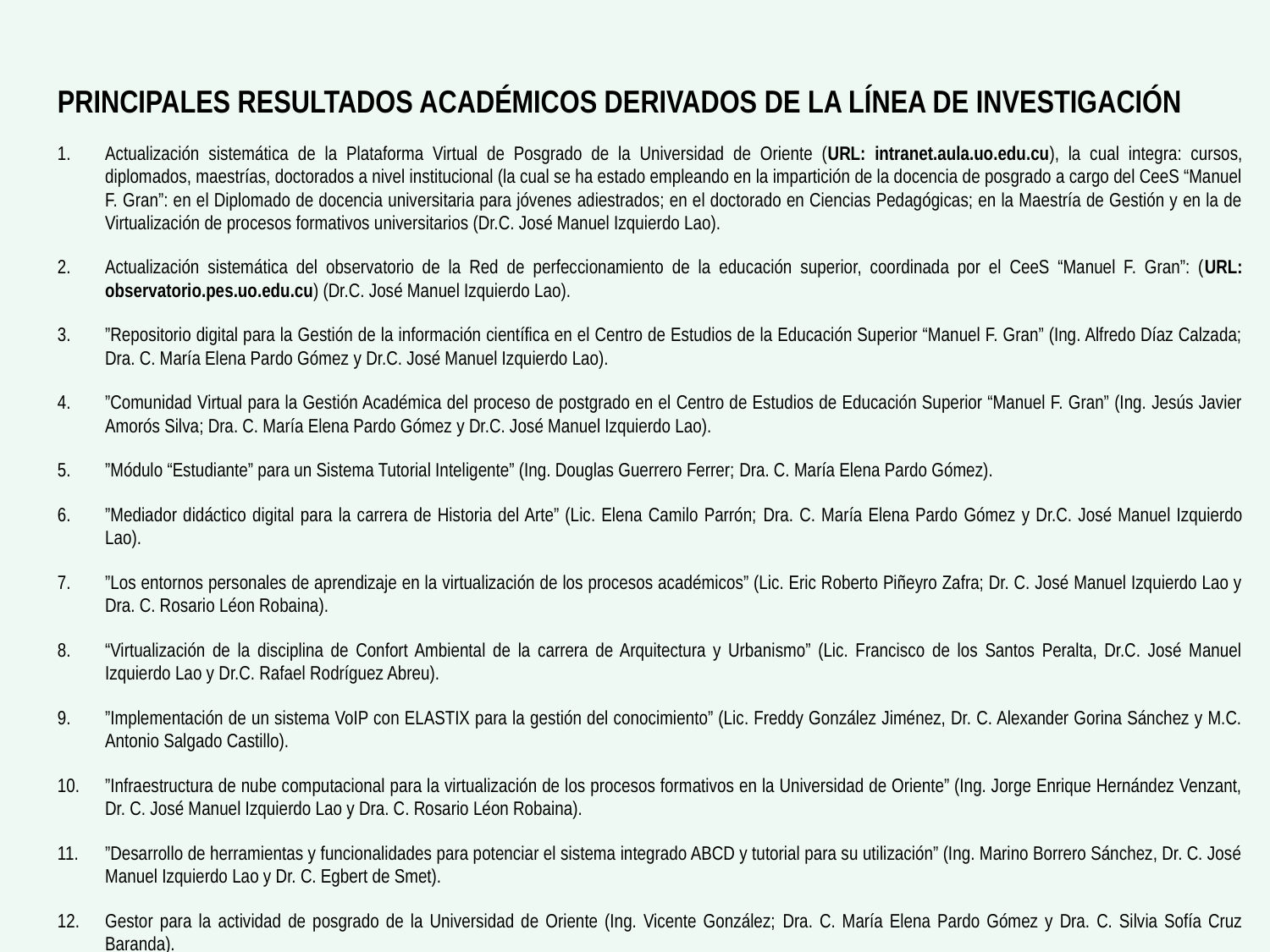

PRINCIPALES RESULTADOS ACADÉMICOS DERIVADOS DE LA LÍNEA DE INVESTIGACIÓN
Actualización sistemática de la Plataforma Virtual de Posgrado de la Universidad de Oriente (URL: intranet.aula.uo.edu.cu), la cual integra: cursos, diplomados, maestrías, doctorados a nivel institucional (la cual se ha estado empleando en la impartición de la docencia de posgrado a cargo del CeeS “Manuel F. Gran”: en el Diplomado de docencia universitaria para jóvenes adiestrados; en el doctorado en Ciencias Pedagógicas; en la Maestría de Gestión y en la de Virtualización de procesos formativos universitarios (Dr.C. José Manuel Izquierdo Lao).
Actualización sistemática del observatorio de la Red de perfeccionamiento de la educación superior, coordinada por el CeeS “Manuel F. Gran”: (URL: observatorio.pes.uo.edu.cu) (Dr.C. José Manuel Izquierdo Lao).
”Repositorio digital para la Gestión de la información científica en el Centro de Estudios de la Educación Superior “Manuel F. Gran” (Ing. Alfredo Díaz Calzada; Dra. C. María Elena Pardo Gómez y Dr.C. José Manuel Izquierdo Lao).
”Comunidad Virtual para la Gestión Académica del proceso de postgrado en el Centro de Estudios de Educación Superior “Manuel F. Gran” (Ing. Jesús Javier Amorós Silva; Dra. C. María Elena Pardo Gómez y Dr.C. José Manuel Izquierdo Lao).
”Módulo “Estudiante” para un Sistema Tutorial Inteligente” (Ing. Douglas Guerrero Ferrer; Dra. C. María Elena Pardo Gómez).
”Mediador didáctico digital para la carrera de Historia del Arte” (Lic. Elena Camilo Parrón; Dra. C. María Elena Pardo Gómez y Dr.C. José Manuel Izquierdo Lao).
”Los entornos personales de aprendizaje en la virtualización de los procesos académicos” (Lic. Eric Roberto Piñeyro Zafra; Dr. C. José Manuel Izquierdo Lao y Dra. C. Rosario Léon Robaina).
“Virtualización de la disciplina de Confort Ambiental de la carrera de Arquitectura y Urbanismo” (Lic. Francisco de los Santos Peralta, Dr.C. José Manuel Izquierdo Lao y Dr.C. Rafael Rodríguez Abreu).
”Implementación de un sistema VoIP con ELASTIX para la gestión del conocimiento” (Lic. Freddy González Jiménez, Dr. C. Alexander Gorina Sánchez y M.C. Antonio Salgado Castillo).
”Infraestructura de nube computacional para la virtualización de los procesos formativos en la Universidad de Oriente” (Ing. Jorge Enrique Hernández Venzant, Dr. C. José Manuel Izquierdo Lao y Dra. C. Rosario Léon Robaina).
”Desarrollo de herramientas y funcionalidades para potenciar el sistema integrado ABCD y tutorial para su utilización” (Ing. Marino Borrero Sánchez, Dr. C. José Manuel Izquierdo Lao y Dr. C. Egbert de Smet).
Gestor para la actividad de posgrado de la Universidad de Oriente (Ing. Vicente González; Dra. C. María Elena Pardo Gómez y Dra. C. Silvia Sofía Cruz Baranda).